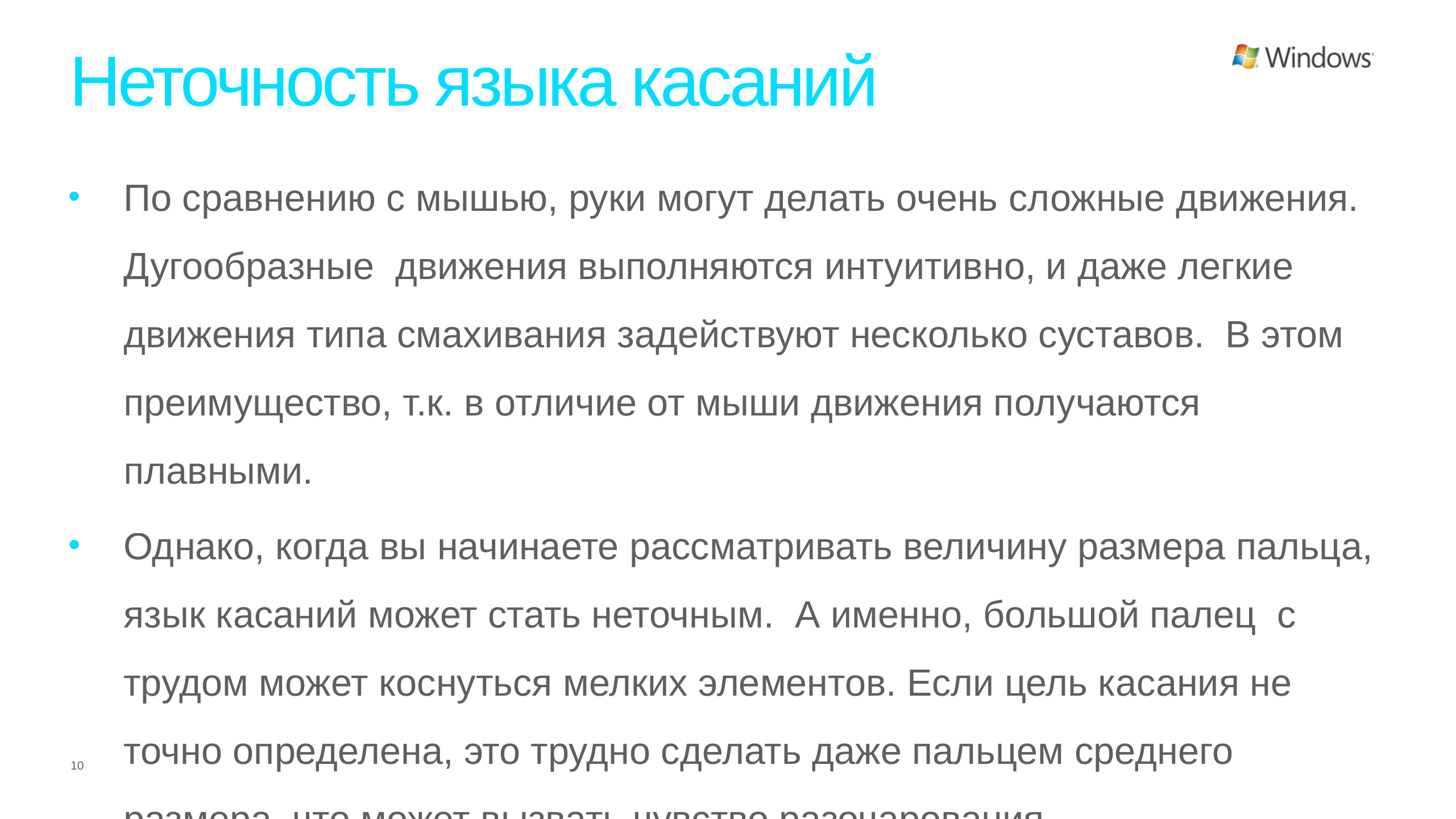

# Неточность языка касаний
По сравнению с мышью, руки могут делать очень сложные движения. Дугообразные  движения выполняются интуитивно, и даже легкие движения типа смахивания задействуют несколько суставов.  В этом преимущество, т.к. в отличие от мыши движения получаются плавными.
Однако, когда вы начинаете рассматривать величину размера пальца, язык касаний может стать неточным.  А именно, большой палец  с трудом может коснуться мелких элементов. Если цель касания не точно определена, это трудно сделать даже пальцем среднего размера, что может вызвать чувство разочарования.